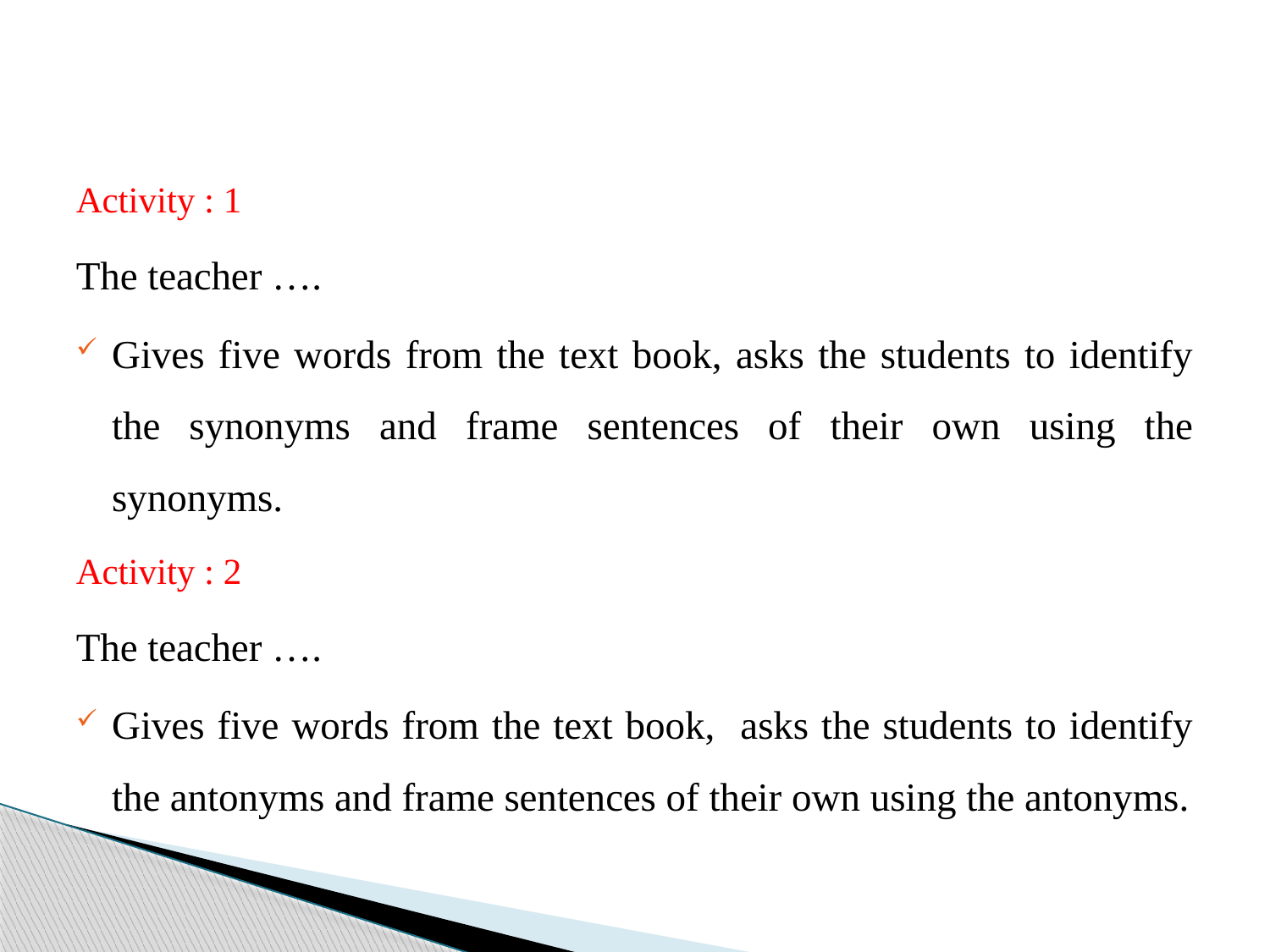

Activity : 1
The teacher ….
Gives five words from the text book, asks the students to identify the synonyms and frame sentences of their own using the synonyms.
Activity : 2
The teacher ….
Gives five words from the text book,  asks the students to identify the antonyms and frame sentences of their own using the antonyms.